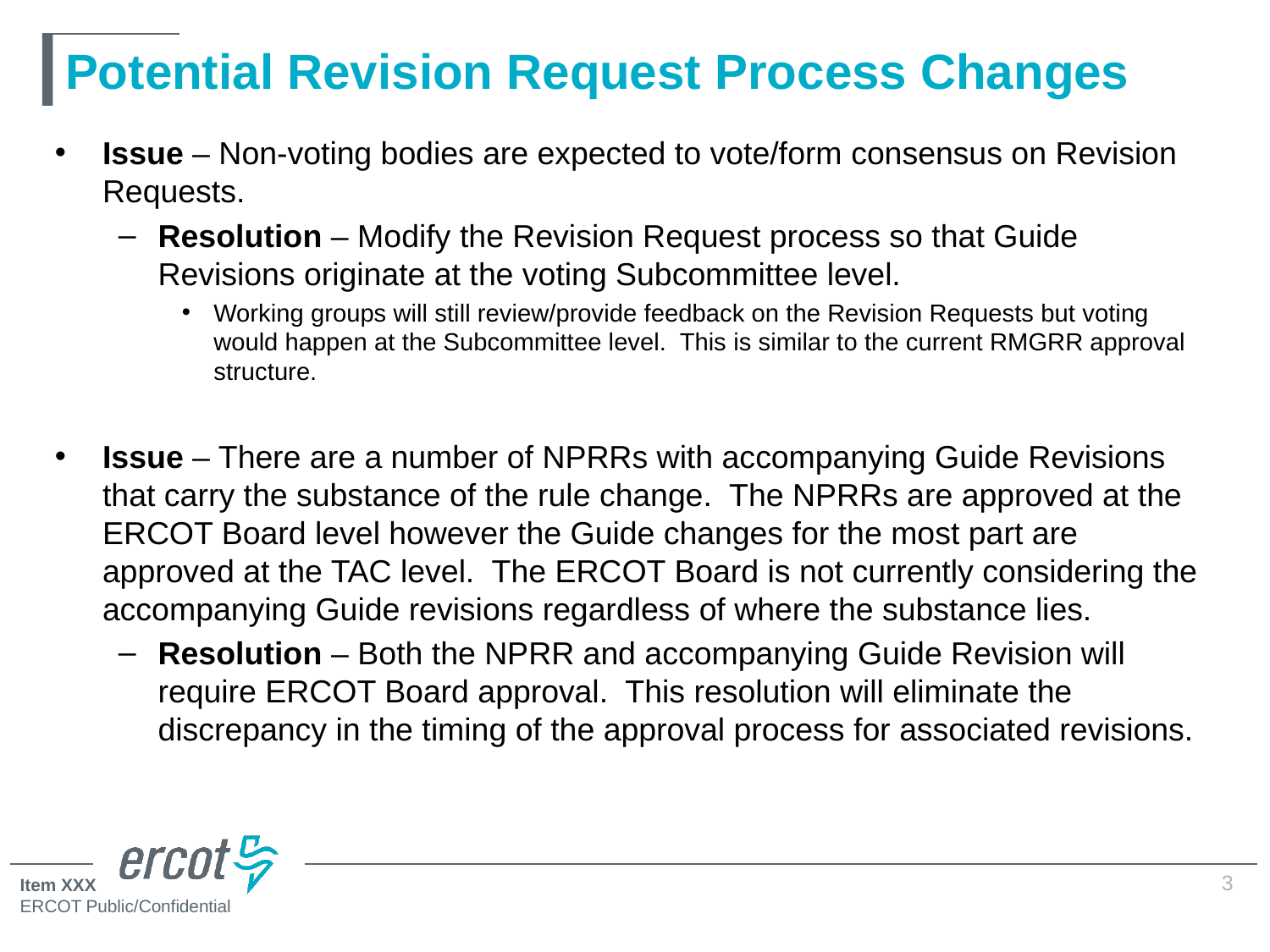

# Potential Revision Request Process Changes
Issue – Non-voting bodies are expected to vote/form consensus on Revision Requests.
Resolution – Modify the Revision Request process so that Guide Revisions originate at the voting Subcommittee level.
Working groups will still review/provide feedback on the Revision Requests but voting would happen at the Subcommittee level.  This is similar to the current RMGRR approval structure.

Issue – There are a number of NPRRs with accompanying Guide Revisions that carry the substance of the rule change.  The NPRRs are approved at the ERCOT Board level however the Guide changes for the most part are approved at the TAC level.  The ERCOT Board is not currently considering the accompanying Guide revisions regardless of where the substance lies.
Resolution – Both the NPRR and accompanying Guide Revision will require ERCOT Board approval.  This resolution will eliminate the discrepancy in the timing of the approval process for associated revisions.

3